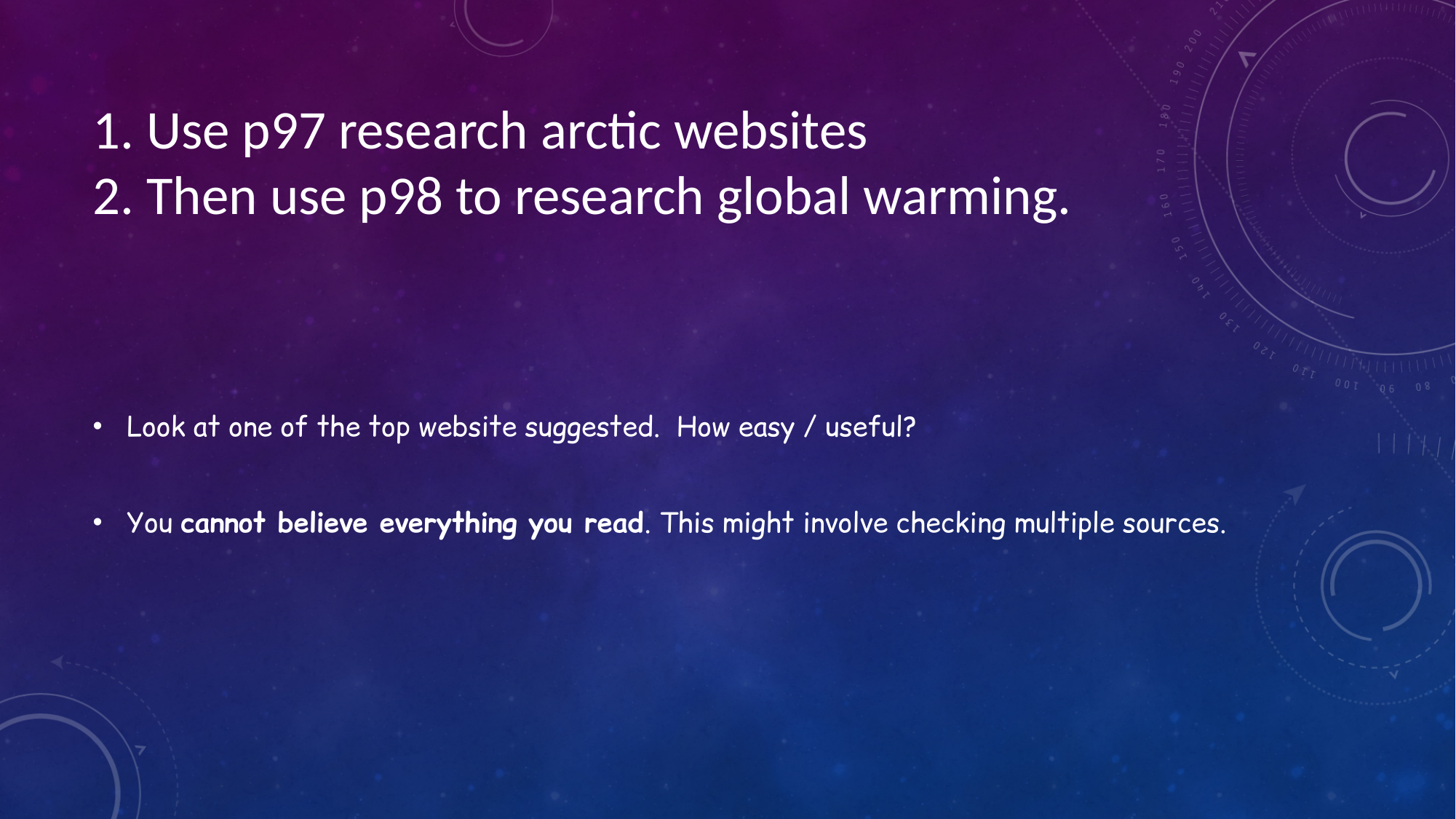

# 1. Use p97 research arctic websites 2. Then use p98 to research global warming.
Look at one of the top website suggested.  How easy / useful?

You cannot believe everything you read. This might involve checking multiple sources.